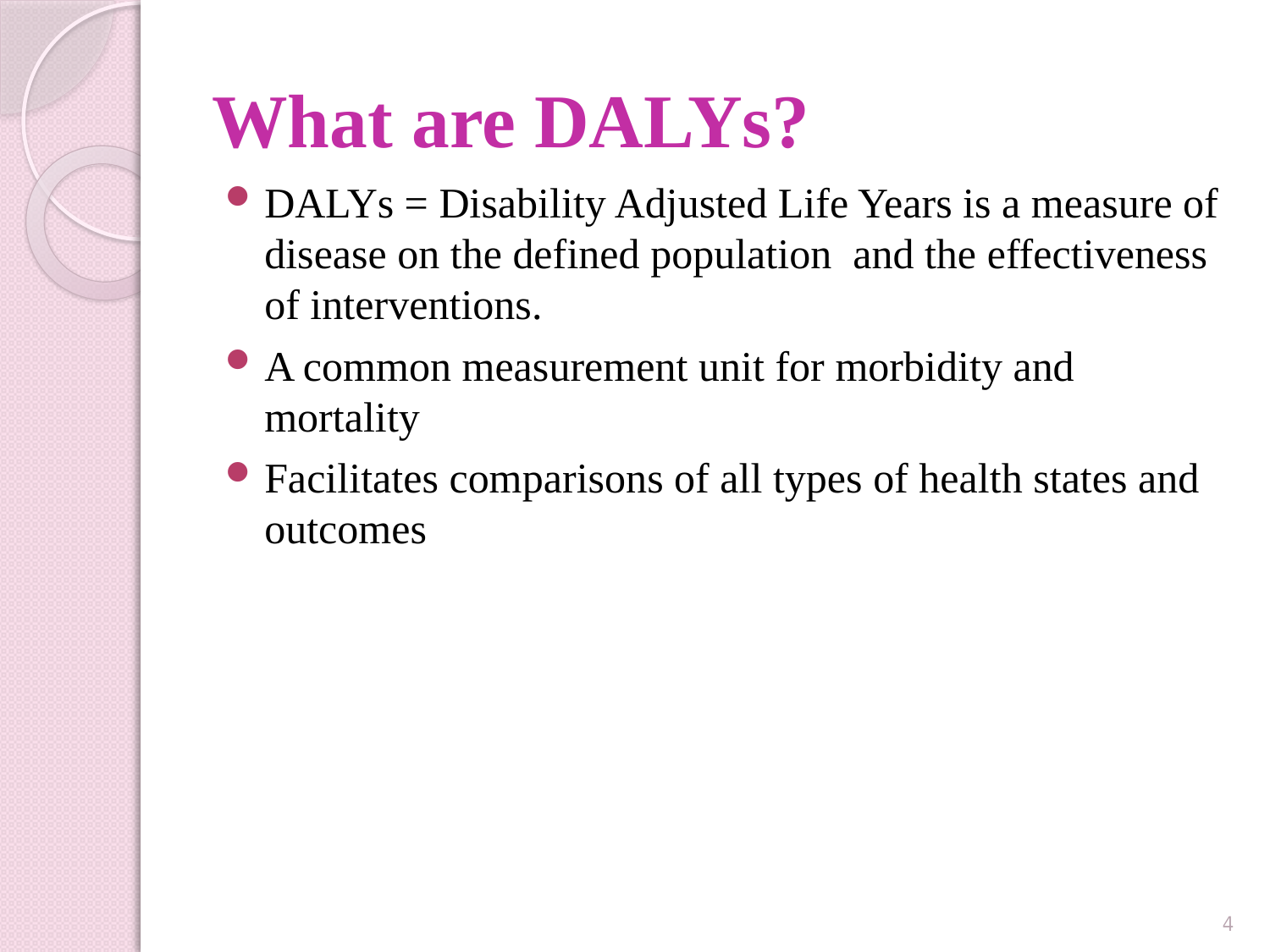

# What are DALYs?
DALYs = Disability Adjusted Life Years is a measure of disease on the defined population  and the effectiveness of interventions.
A common measurement unit for morbidity and mortality
Facilitates comparisons of all types of health states and outcomes
4